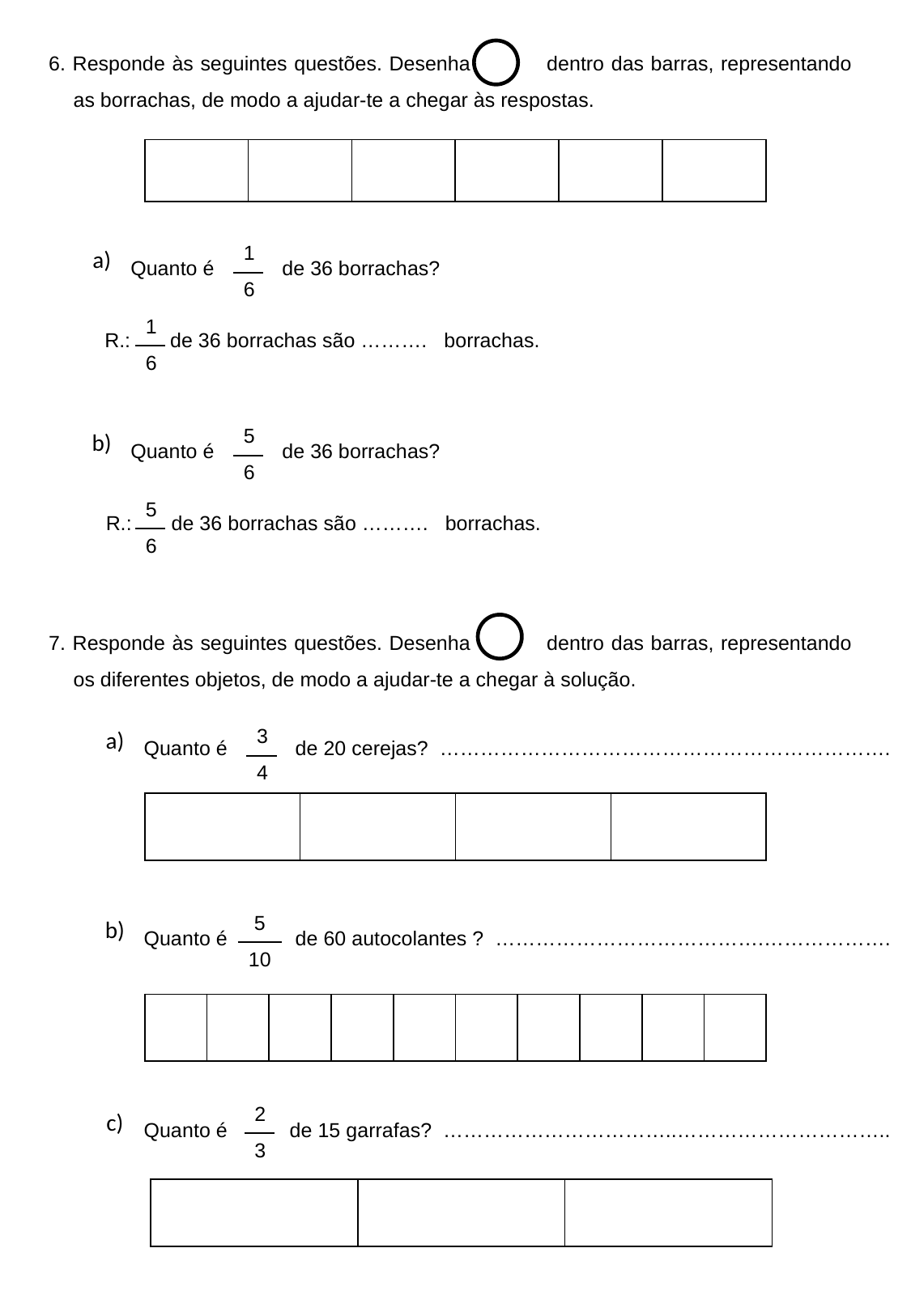

6. Responde às seguintes questões. Desenha           dentro das barras, representando as borrachas, de modo a ajudar-te a chegar às respostas.

|  |  |  |  |  |  |
| --- | --- | --- | --- | --- | --- |
| 1 |
| --- |
| 6 |
a)
Quanto é            de 36 borrachas?
| 1 |
| --- |
| 6 |
R.:       de 36 borrachas são ……….   borrachas.
| 5 |
| --- |
| 6 |
b)
Quanto é            de 36 borrachas?
| 5 |
| --- |
| 6 |
R.:       de 36 borrachas são ……….   borrachas.
7. Responde às seguintes questões. Desenha           dentro das barras, representando os diferentes objetos, de modo a ajudar-te a chegar à solução.

a)
| 3 |
| --- |
| 4 |
Quanto é            de 20 cerejas?  ………………………………………………………….
|  |  |  |  |
| --- | --- | --- | --- |
| 5 |
| --- |
| 10 |
b)
Quanto é            de 60 autocolantes ?  ………………………………….……………….
|  |  |  |  |  |  |  |  |  |  |
| --- | --- | --- | --- | --- | --- | --- | --- | --- | --- |
| 2 |
| --- |
| 3 |
c)
Quanto é           de 15 garrafas?  ……………………………..…………………………..
|  |  |  |
| --- | --- | --- |